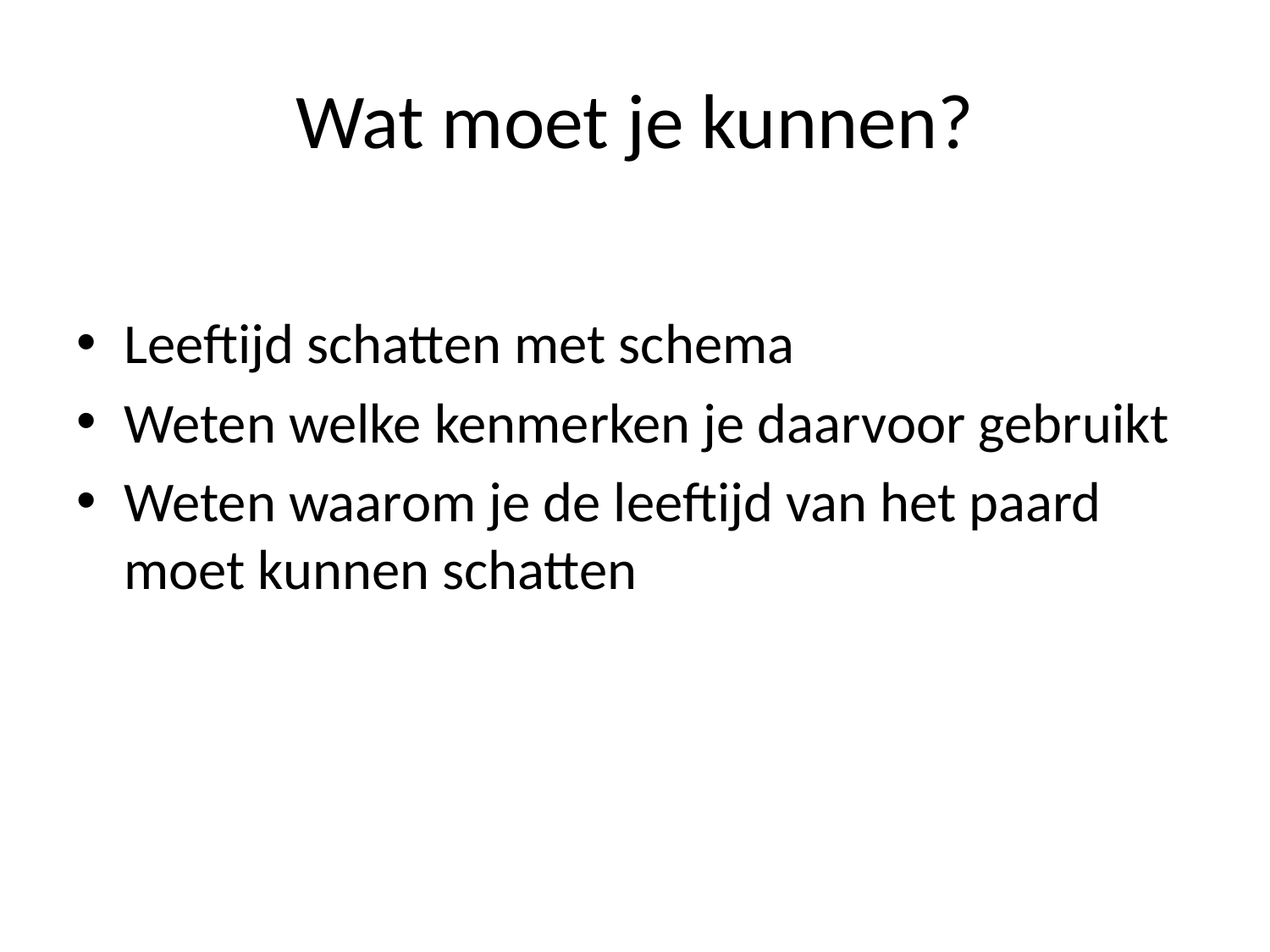

# Wat moet je kunnen?

Leeftijd schatten met schema
Weten welke kenmerken je daarvoor gebruikt
Weten waarom je de leeftijd van het paard moet kunnen schatten